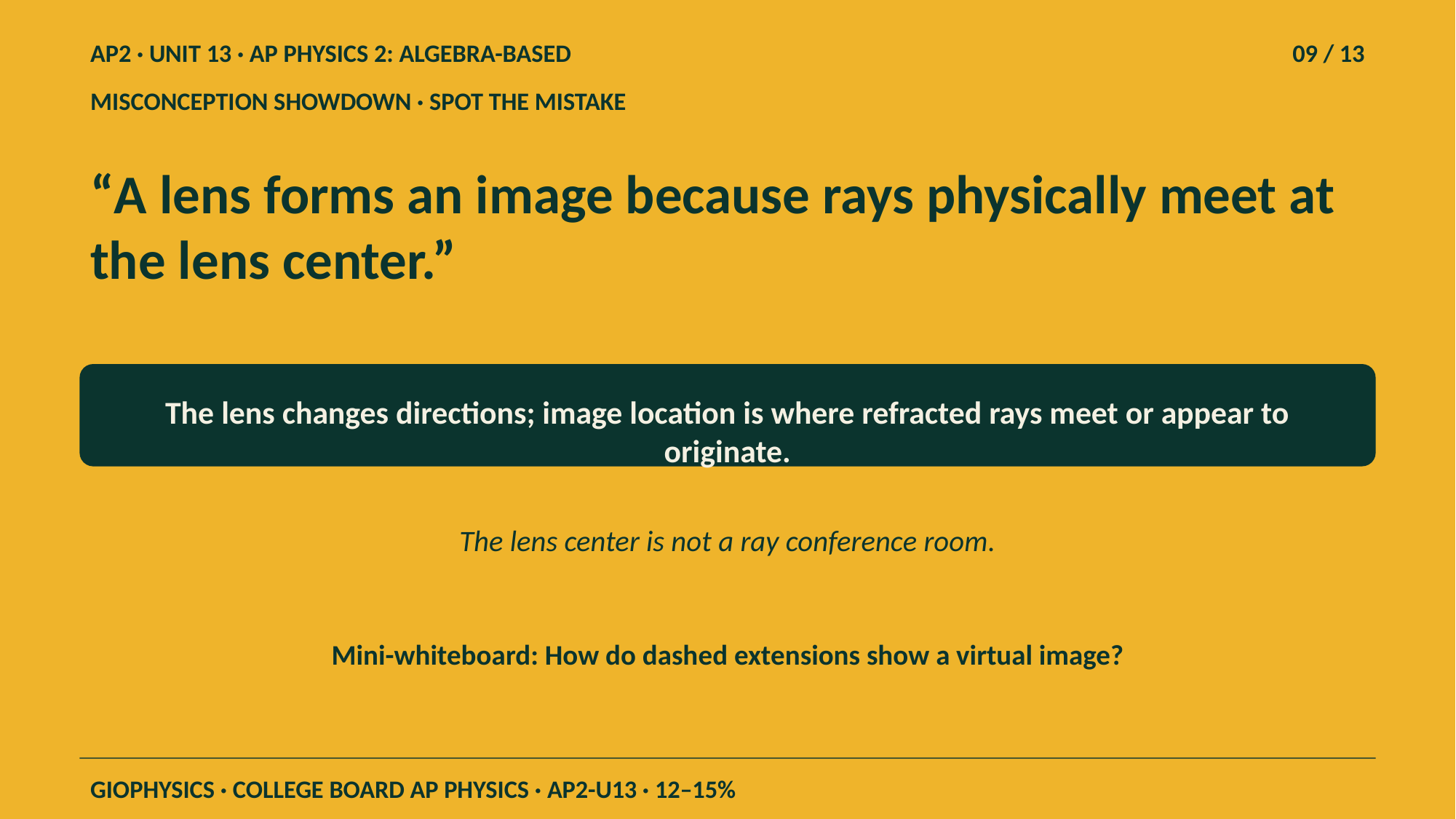

AP2 · UNIT 13 · AP PHYSICS 2: ALGEBRA-BASED
09 / 13
MISCONCEPTION SHOWDOWN · SPOT THE MISTAKE
“A lens forms an image because rays physically meet at the lens center.”

The lens changes directions; image location is where refracted rays meet or appear to originate.
The lens center is not a ray conference room.
Mini-whiteboard: How do dashed extensions show a virtual image?

GIOPHYSICS · COLLEGE BOARD AP PHYSICS · AP2-U13 · 12–15%